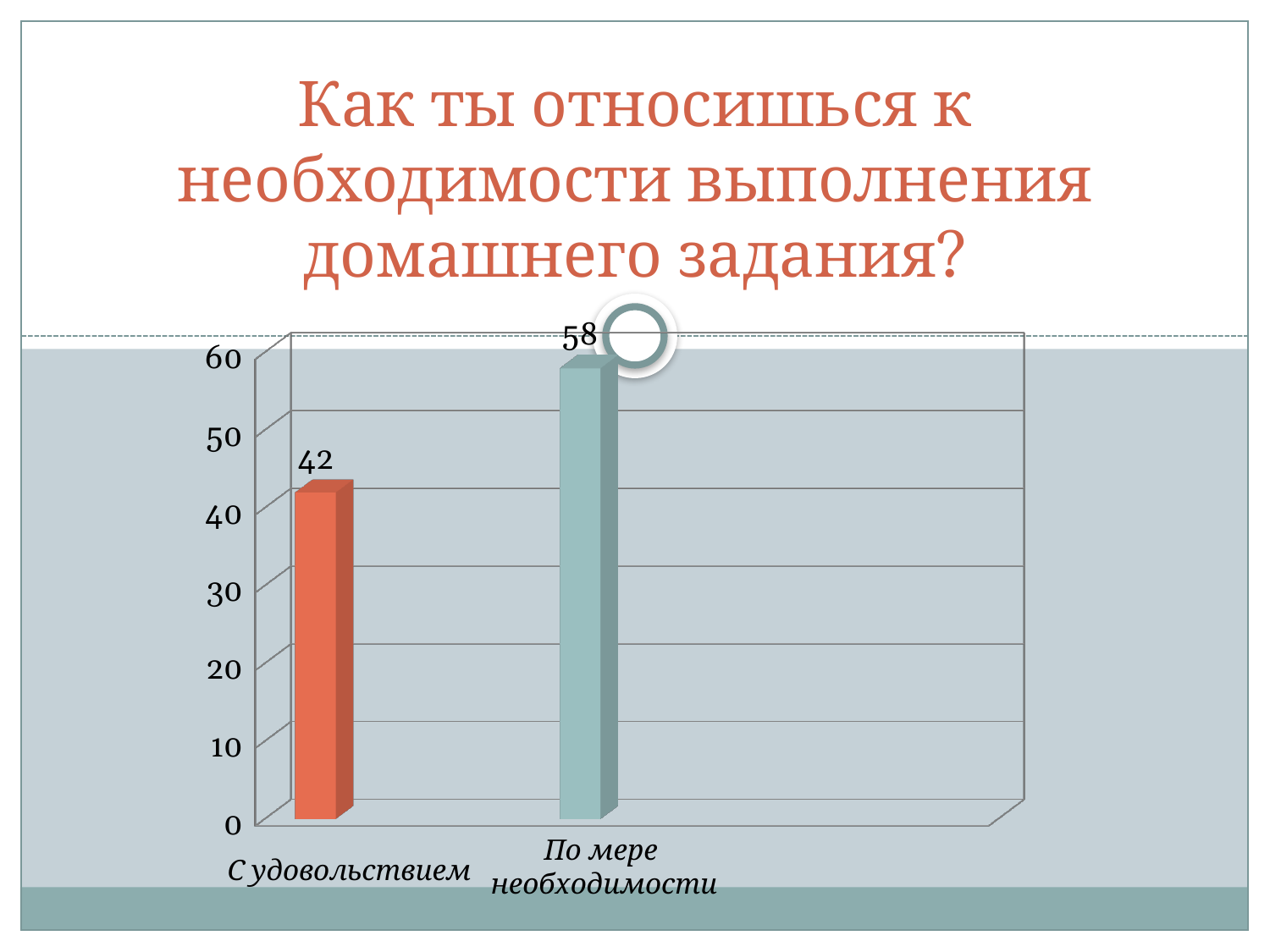

# Как ты относишься к необходимости выполнения домашнего задания?

[unsupported chart]

По мере
необходимости
С удовольствием